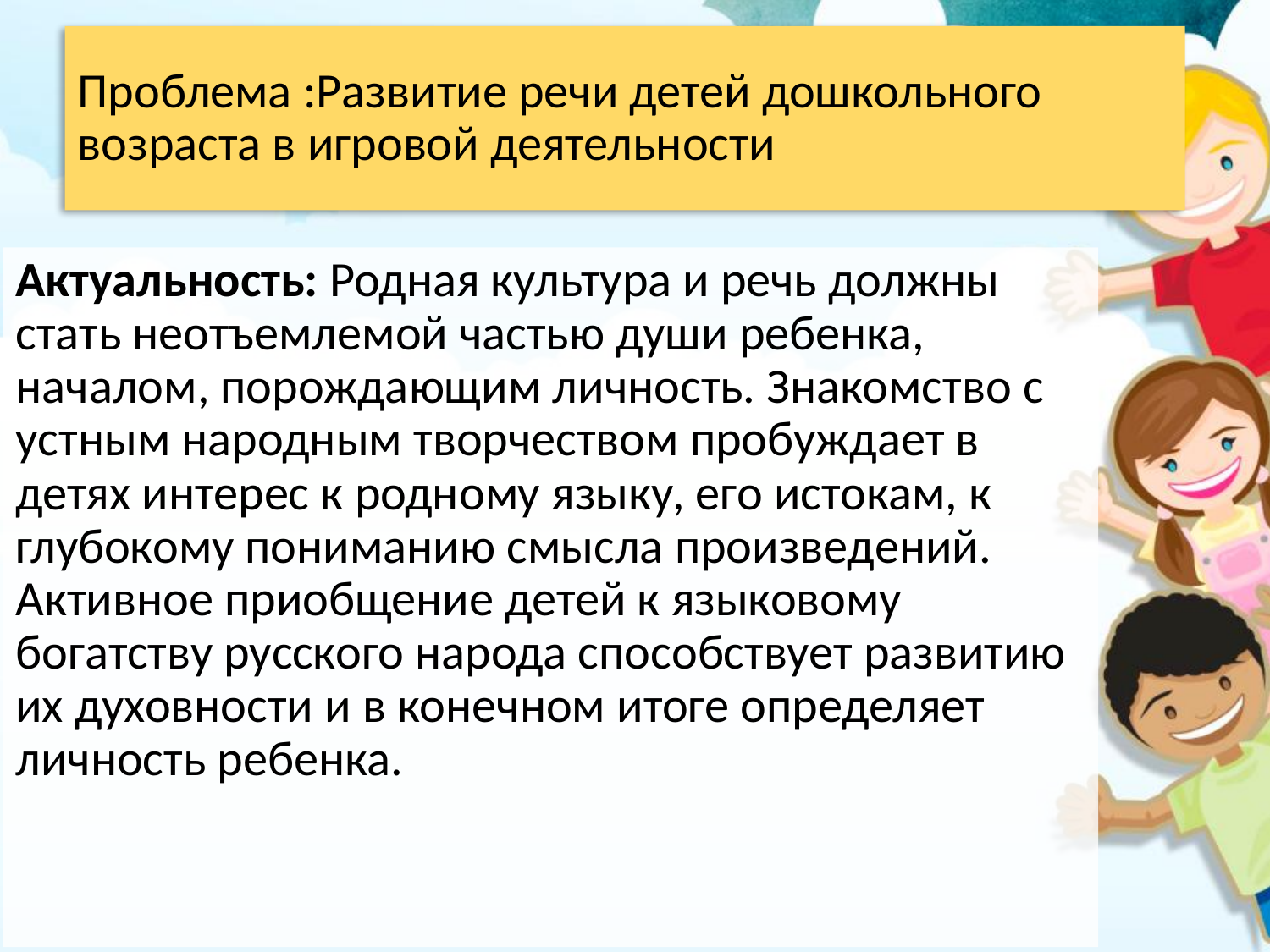

# Проблема :Развитие речи детей дошкольного возраста в игровой деятельности
Актуальность: Родная культура и речь должны стать неотъемлемой частью души ребенка, началом, порождающим личность. Знакомство с устным народным творчеством пробуждает в детях интерес к родному языку, его истокам, к глубокому пониманию смысла произведений. Активное приобщение детей к языковому богатству русского народа способствует развитию их духовности и в конечном итоге определяет личность ребенка.